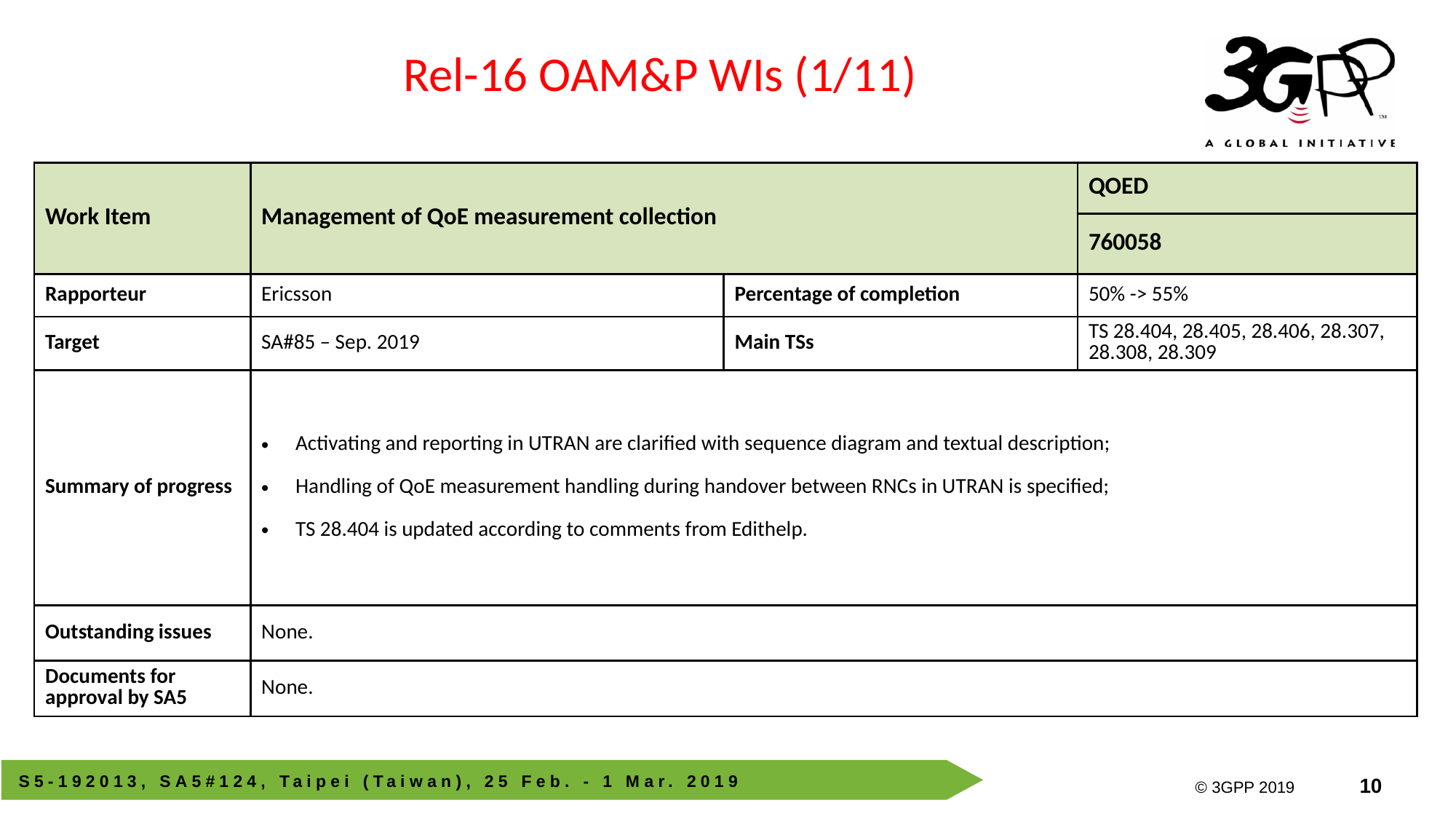

Rel-16 OAM&P WIs (1/11)
| Work Item | Management of QoE measurement collection |  | QOED |
| --- | --- | --- | --- |
|  |  |  | 760058 |
| Rapporteur | Ericsson | Percentage of completion | 50% -> 55% |
| Target | SA#85 – Sep. 2019 | Main TSs | TS 28.404, 28.405, 28.406, 28.307, 28.308, 28.309 |
| Summary of progress | Activating and reporting in UTRAN are clarified with sequence diagram and textual description; Handling of QoE measurement handling during handover between RNCs in UTRAN is specified; TS 28.404 is updated according to comments from Edithelp. |  |  |
| Outstanding issues | None. |  |  |
| Documents for approval by SA5 | None. |  |  |